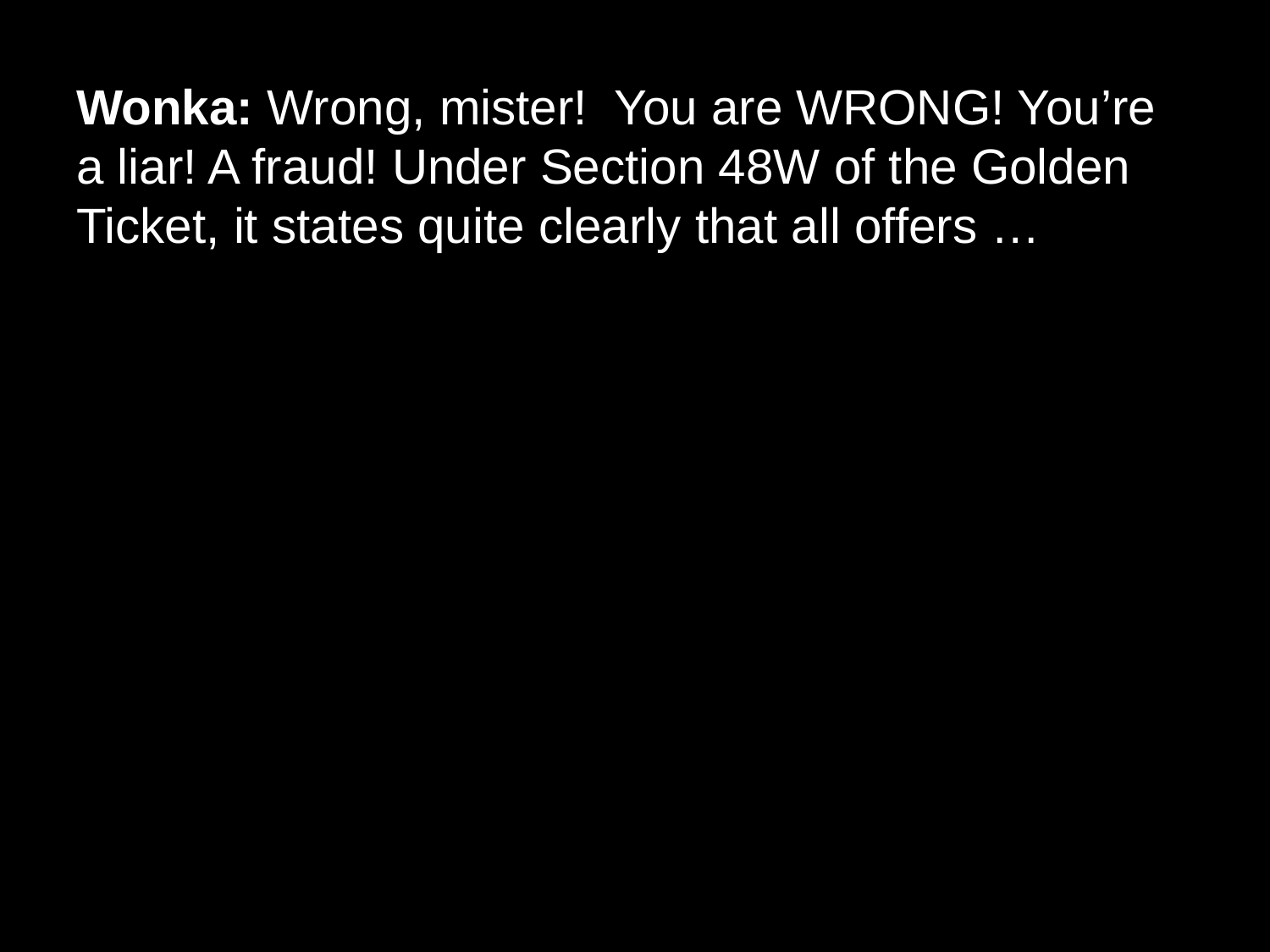

# Wonka: Wrong, mister!  You are WRONG! You’re a liar! A fraud! Under Section 48W of the Golden Ticket, it states quite clearly that all offers …